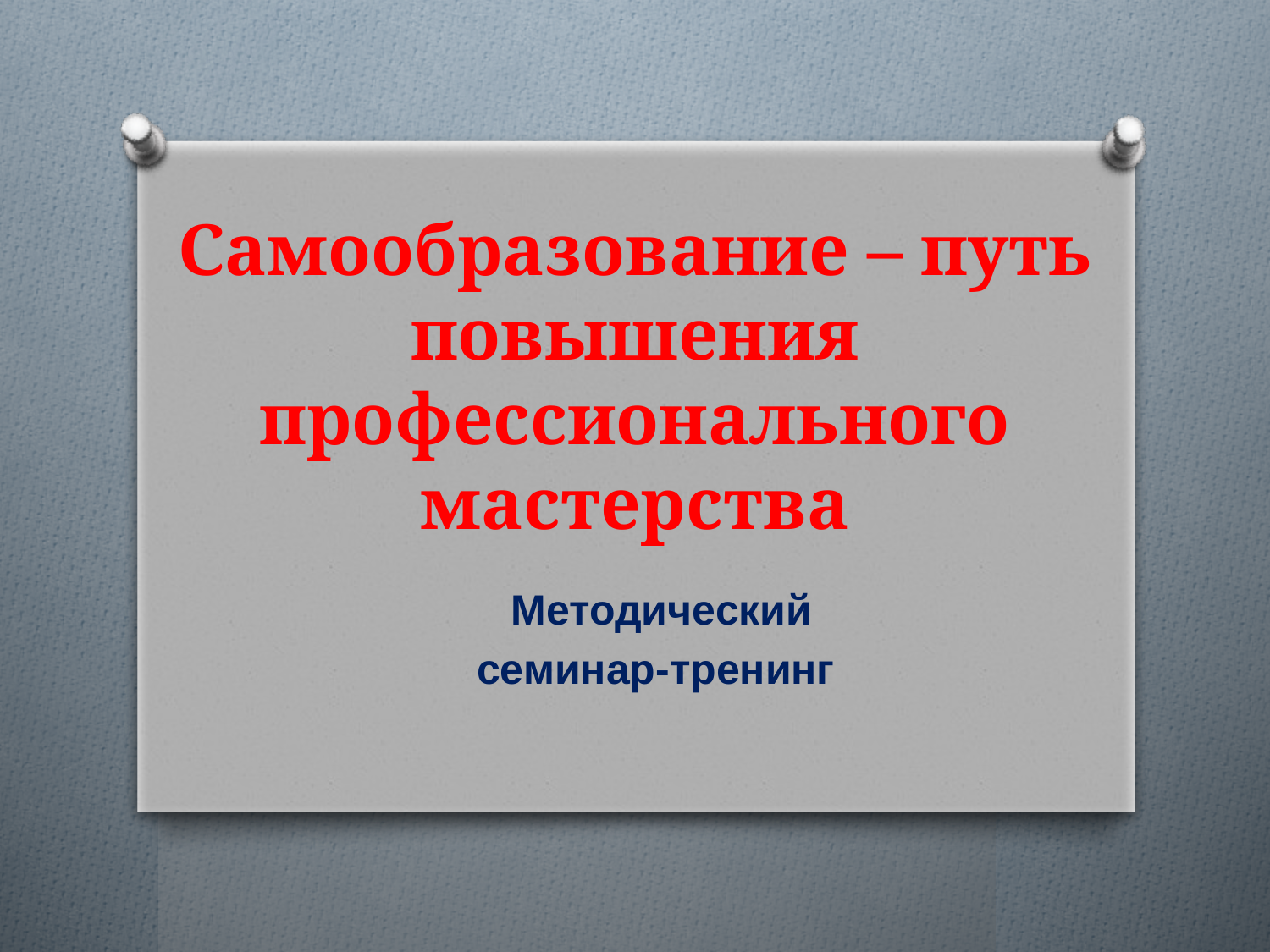

# Самообразование – путь повышения профессионального мастерства
Методический
семинар-тренинг